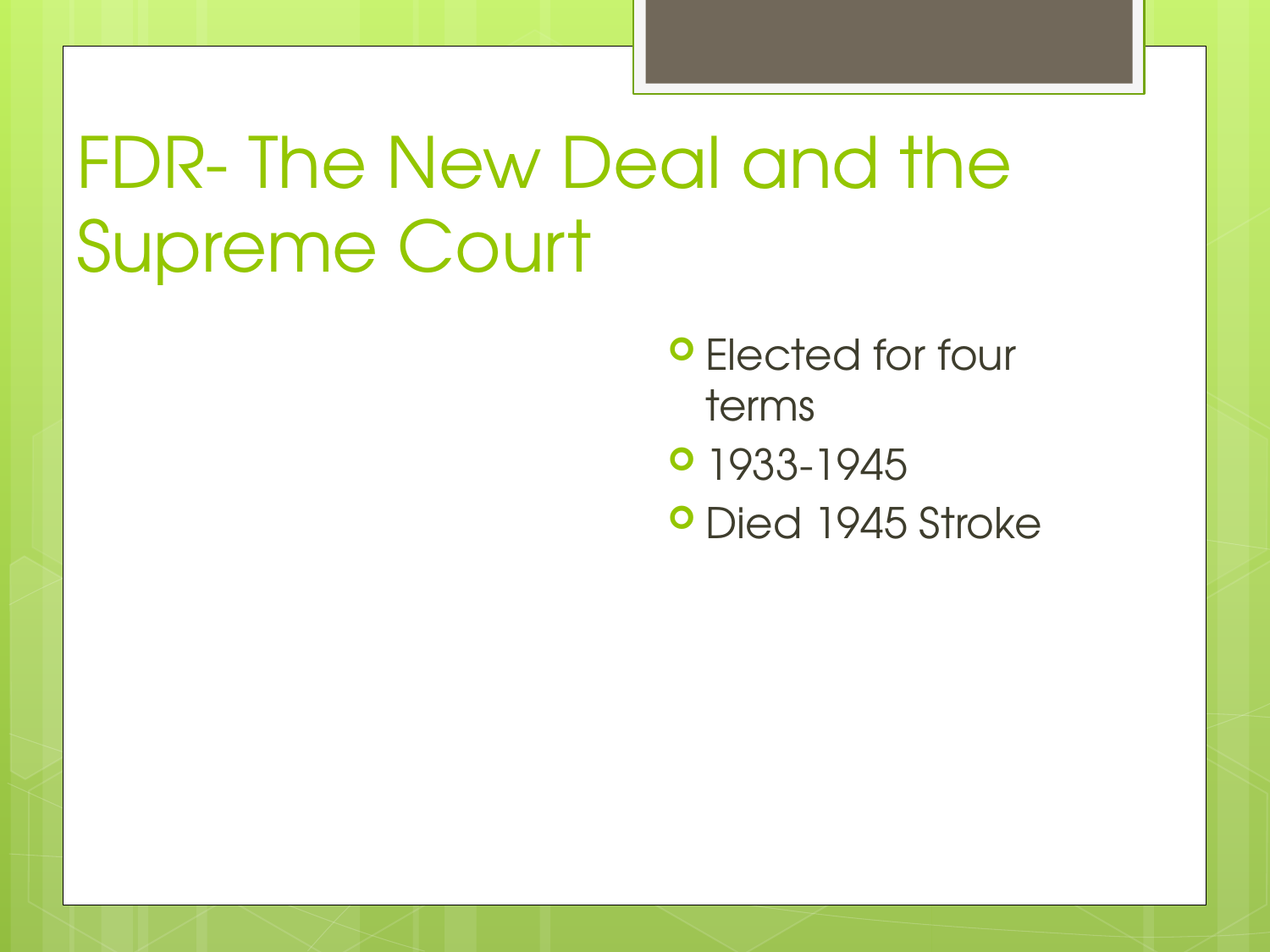

# FDR- The New Deal and the Supreme Court

Elected for four terms
1933-1945
Died 1945 Stroke